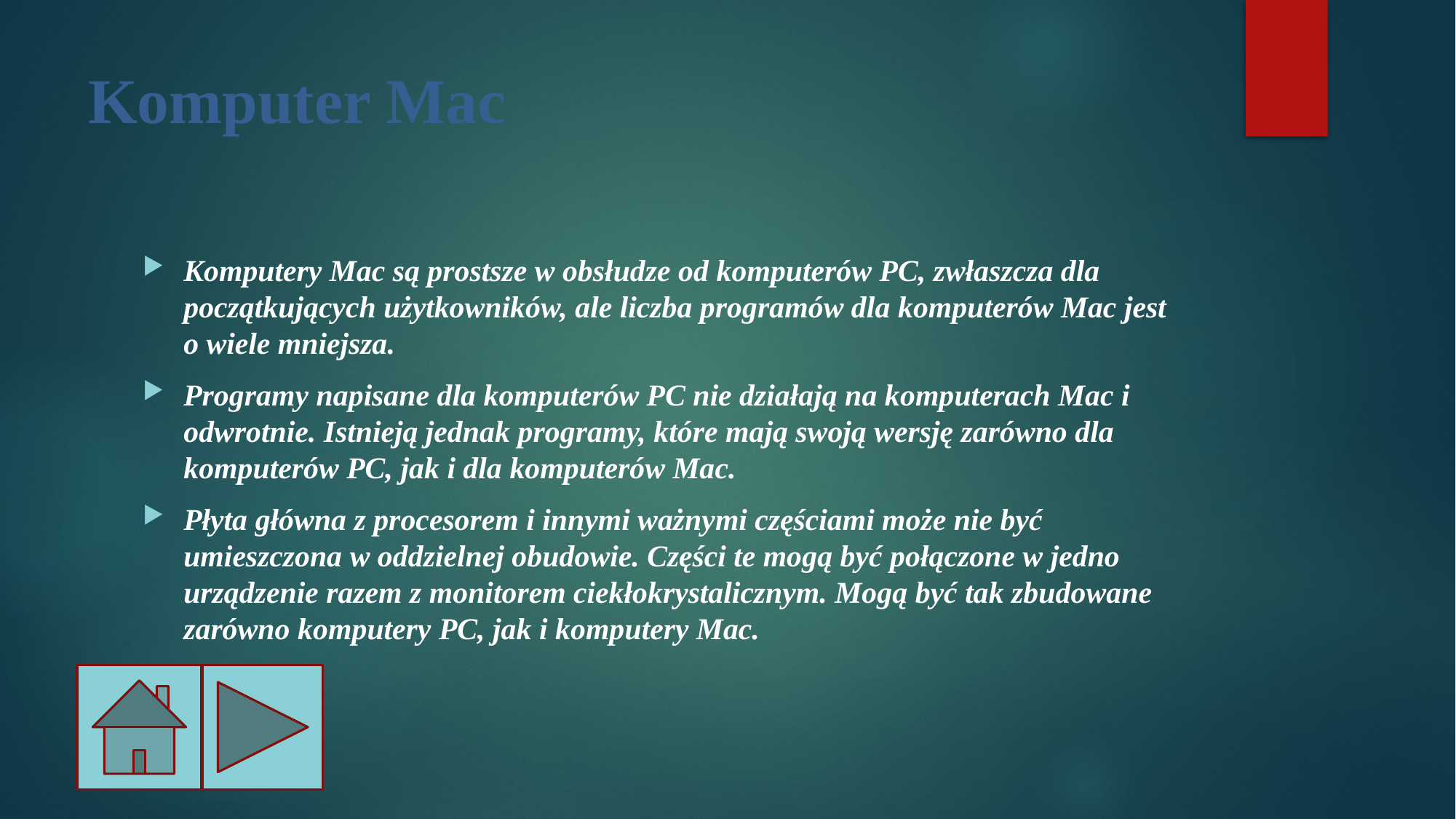

# Komputer Mac
Komputery Mac są prostsze w obsłudze od komputerów PC, zwłaszcza dla początkujących użytkowników, ale liczba programów dla komputerów Mac jest o wiele mniejsza.
Programy napisane dla komputerów PC nie działają na komputerach Mac i odwrotnie. Istnieją jednak programy, które mają swoją wersję zarówno dla komputerów PC, jak i dla komputerów Mac.
Płyta główna z procesorem i innymi ważnymi częściami może nie być umieszczona w oddzielnej obudowie. Części te mogą być połączone w jedno urządzenie razem z monitorem ciekłokrystalicznym. Mogą być tak zbudowane zarówno komputery PC, jak i komputery Mac.